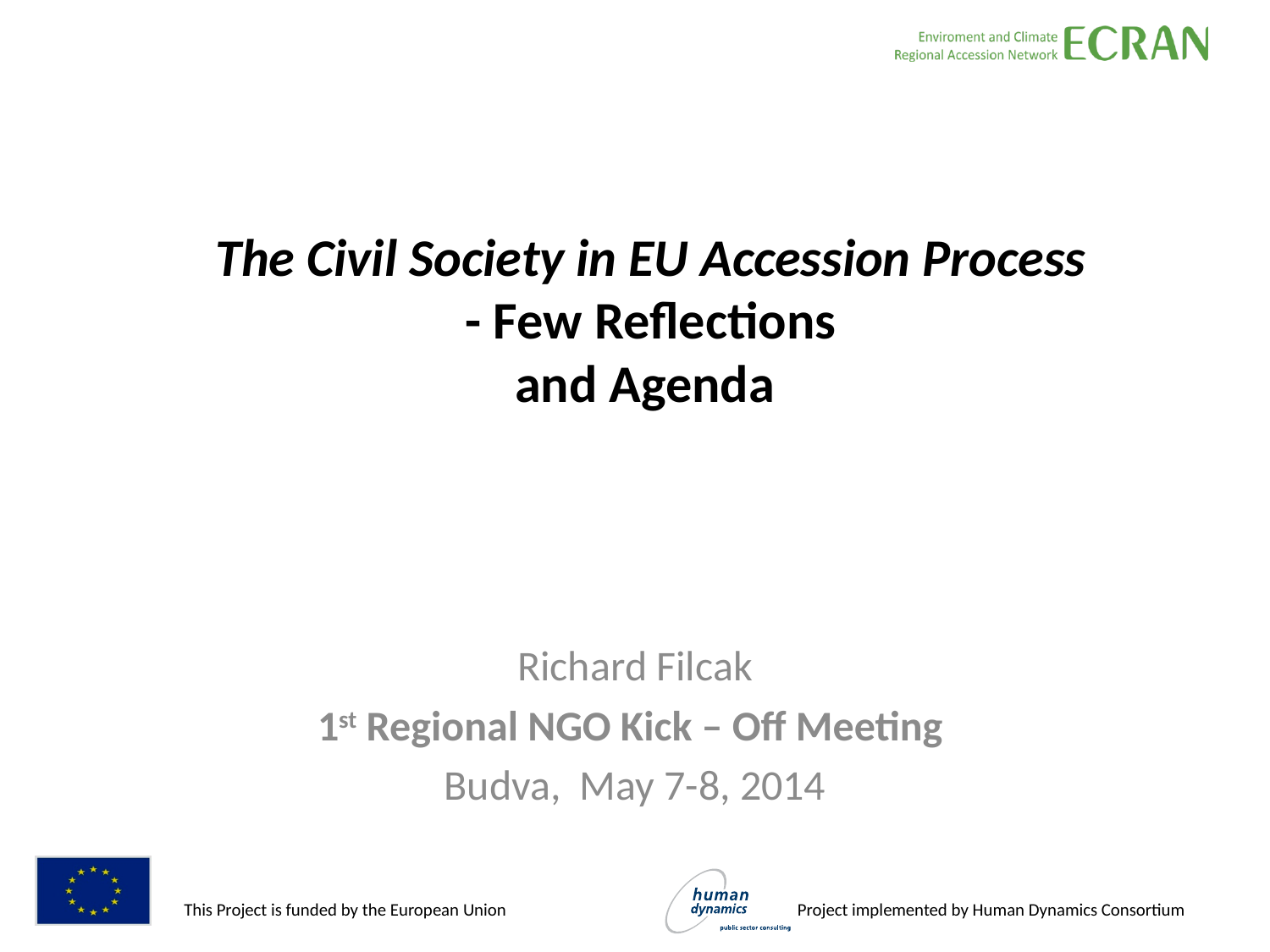

# The Civil Society in EU Accession Process - Few Reflections and Agenda
Richard Filcak
1st Regional NGO Kick – Off Meeting
Budva,  May 7-8, 2014